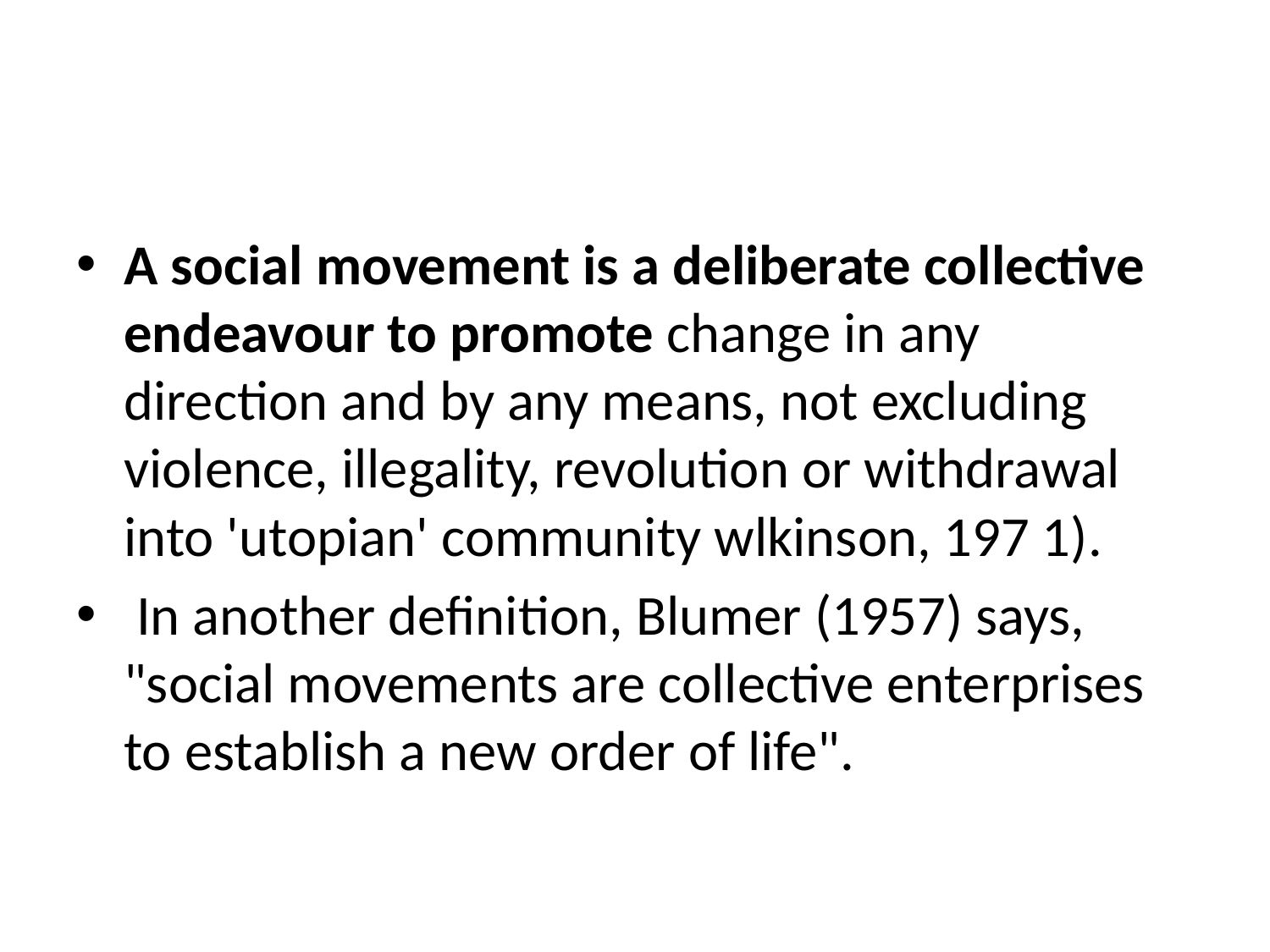

#
A social movement is a deliberate collective endeavour to promote change in any direction and by any means, not excluding violence, illegality, revolution or withdrawal into 'utopian' community wlkinson, 197 1).
 In another definition, Blumer (1957) says, "social movements are collective enterprises to establish a new order of life".